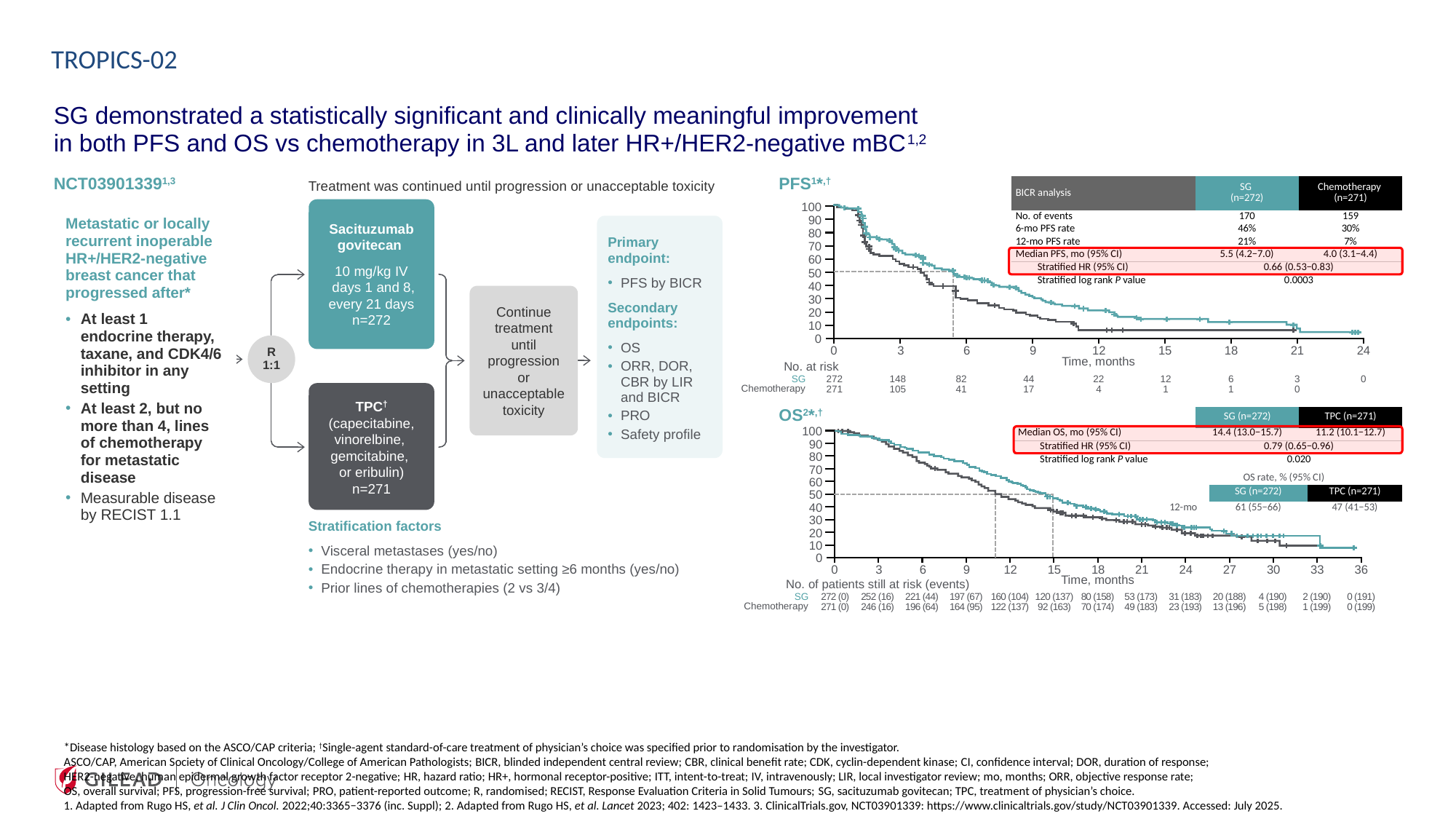

# TROPICS-02
SG demonstrated a statistically significant and clinically meaningful improvement in both PFS and OS vs chemotherapy in 3L and later HR+/HER2-negative mBC1,2

Treatment was continued until progression or unacceptable toxicity
NCT039013391,3
PFS1*,†
| BICR analysis | SG (n=272) | Chemotherapy (n=271) |
| --- | --- | --- |
| No. of events | 170 | 159 |
| 6-mo PFS rate | 46% | 30% |
| 12-mo PFS rate | 21% | 7% |
| Median PFS, mo (95% CI) | 5.5 (4.2−7.0) | 4.0 (3.1−4.4) |
| Stratified HR (95% CI) | 0.66 (0.53−0.83) |  |
| Stratified log rank P value | 0.0003 |  |
100
90
80
70
60
50

40
30
20
10
0
0
3
6
9
12
15
18
21
24
Time, months
No. at risk
272
148
44
22
12
3
SG
82
6
0
Chemotherapy
271
105
41
17
4
1
1
0

Sacituzumab govitecan
10 mg/kg IV
 days 1 and 8, every 21 days
n=272
TPC†
(capecitabine, vinorelbine,
gemcitabine,
or eribulin)
n=271
Metastatic or locally recurrent inoperable HR+/HER2-negative breast cancer that progressed after*
At least 1 endocrine therapy, taxane, and CDK4/6 inhibitor in any setting
At least 2, but no more than 4, lines of chemotherapy for metastatic disease
Measurable disease by RECIST 1.1
Primary endpoint:
PFS by BICR
Secondary endpoints:
OS
ORR, DOR, CBR by LIR and BICR
PRO
Safety profile

Continue treatment until progression or unacceptable toxicity
R
1:1

OS2*,†
|  | SG (n=272) | TPC (n=271) |
| --- | --- | --- |
| Median OS, mo (95% CI) | 14.4 (13.0−15.7) | 11.2 (10.1−12.7) |
| Stratified HR (95% CI) | 0.79 (0.65−0.96) |  |
| Stratified log rank P value | 0.020 |  |
100

90
80
70
60
50

40
30
20
10
0
0
3
6
9
12
15
18
21
24
27
30
33
36
Time, months
No. of patients still at risk (events)
SG
272 (0)
252 (16)
221 (44)
197 (67)
160 (104)
120 (137)
80 (158)
53 (173)
31 (183)
20 (188)
4 (190)
2 (190)
0 (191)
Chemotherapy
271 (0)
246 (16)
196 (64)
164 (95)
122 (137)
92 (163)
70 (174)
49 (183)
23 (193)
13 (196)
5 (198)
1 (199)
0 (199)

| OS rate, % (95% CI) |  |  |
| --- | --- | --- |
|  | SG (n=272) | TPC (n=271) |
| 12-mo | 61 (55−66) | 47 (41−53) |
Stratification factors
Visceral metastases (yes/no)
Endocrine therapy in metastatic setting ≥6 months (yes/no)
Prior lines of chemotherapies (2 vs 3/4)
*Disease histology based on the ASCO/CAP criteria; †Single-agent standard-of-care treatment of physician’s choice was specified prior to randomisation by the investigator.
ASCO/CAP, American Society of Clinical Oncology/College of American Pathologists; BICR, blinded independent central review; CBR, clinical benefit rate; CDK, cyclin-dependent kinase; CI, confidence interval; DOR, duration of response;
HER2-negative, human epidermal growth factor receptor 2-negative; HR, hazard ratio; HR+, hormonal receptor-positive; ITT, intent-to-treat; IV, intravenously; LIR, local investigator review; mo, months; ORR, objective response rate;
OS, overall survival; PFS, progression-free survival; PRO, patient-reported outcome; R, randomised; RECIST, Response Evaluation Criteria in Solid Tumours; SG, sacituzumab govitecan; TPC, treatment of physician’s choice.
1. Adapted from Rugo HS, et al. J Clin Oncol. 2022;40:3365−3376 (inc. Suppl); 2. Adapted from Rugo HS, et al. Lancet 2023; 402: 1423–1433. 3. ClinicalTrials.gov, NCT03901339: https://www.clinicaltrials.gov/study/NCT03901339. Accessed: July 2025.